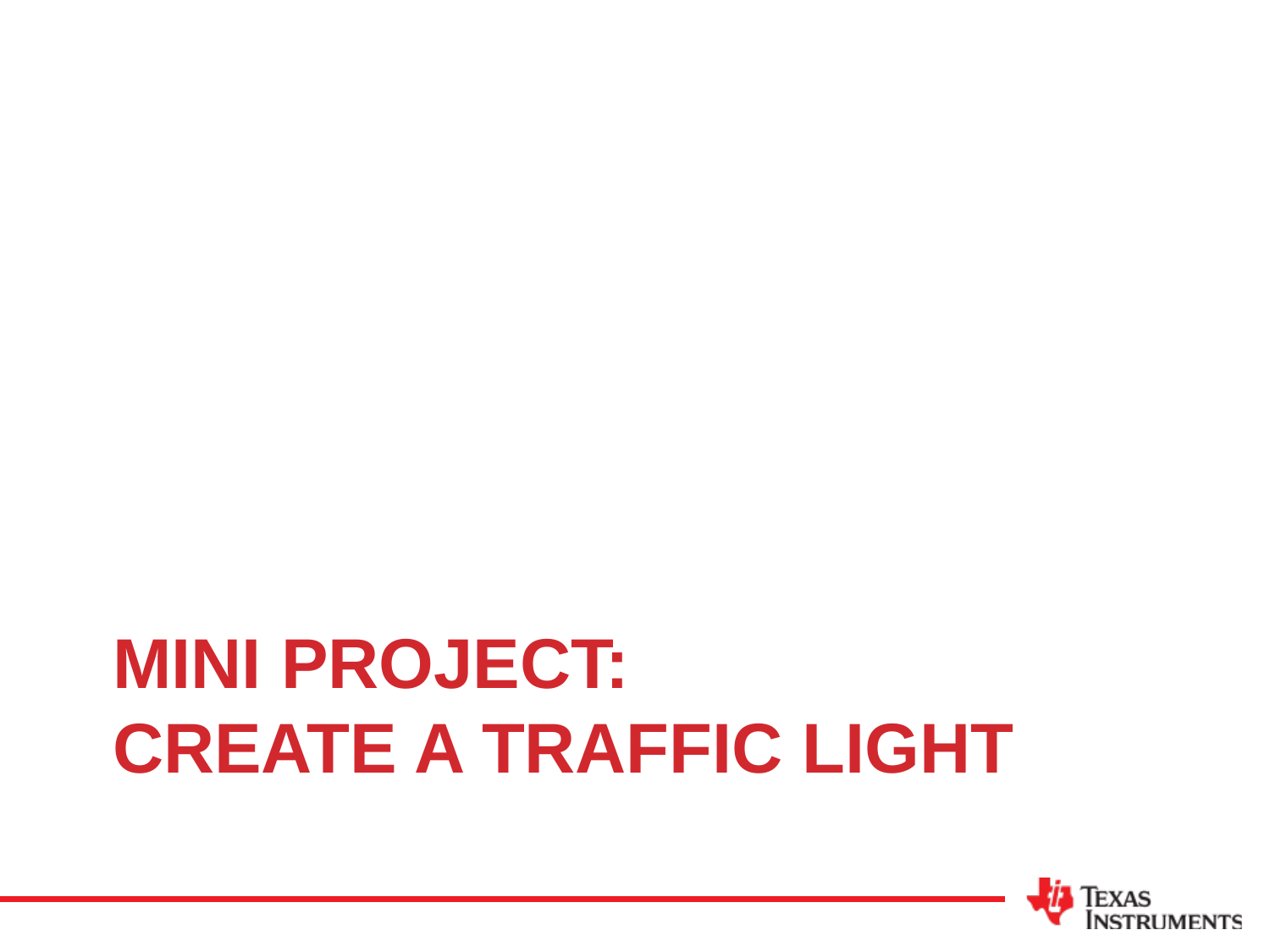

# Mini project: Create a Traffic Light